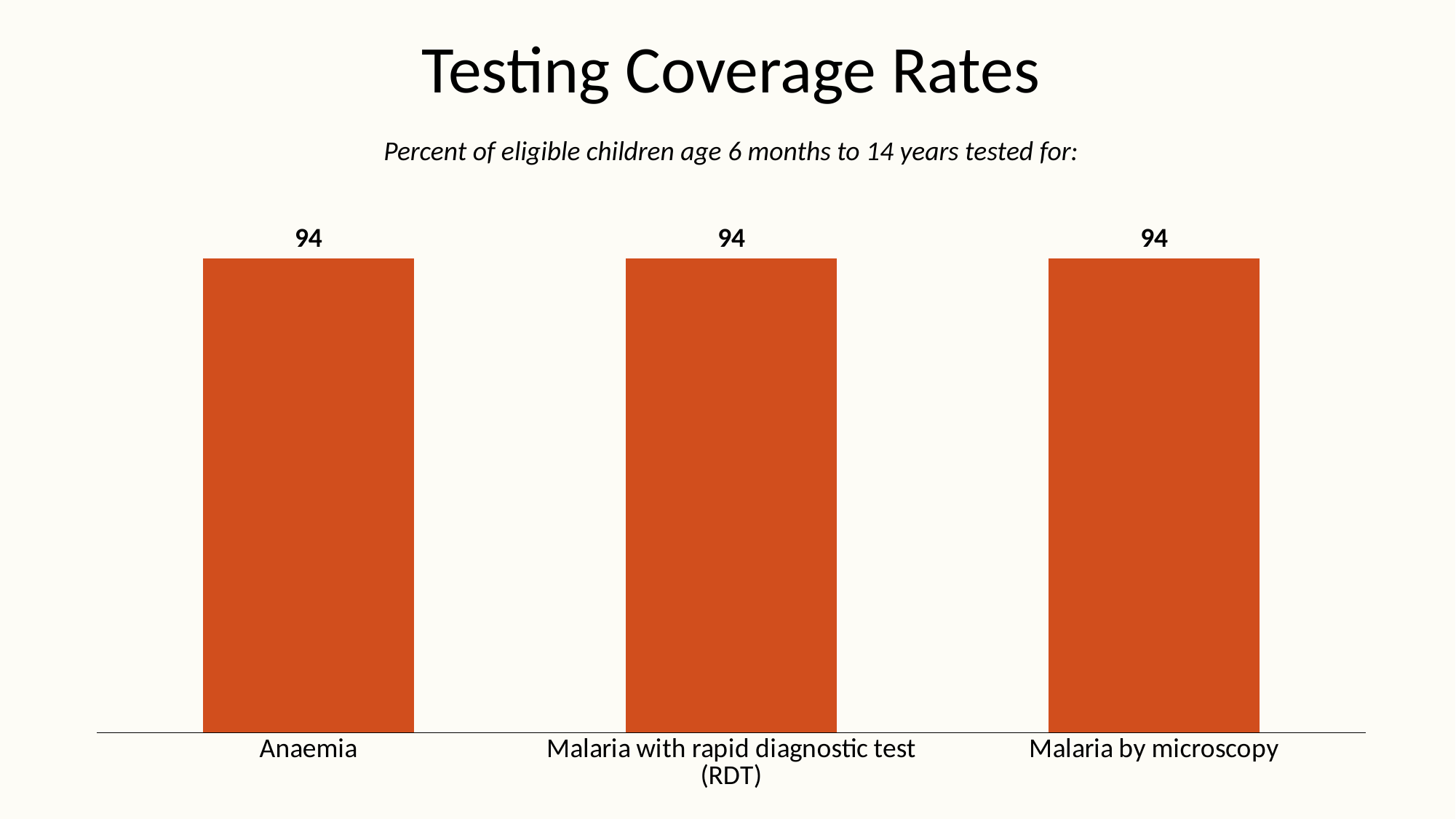

# Testing Coverage Rates
Percent of eligible children age 6 months to 14 years tested for:

### Chart

| Category | Series 1 |
|---|---|
| Anaemia | 94.0 |
| Malaria with rapid diagnostic test (RDT) | 94.0 |
| Malaria by microscopy | 94.0 |